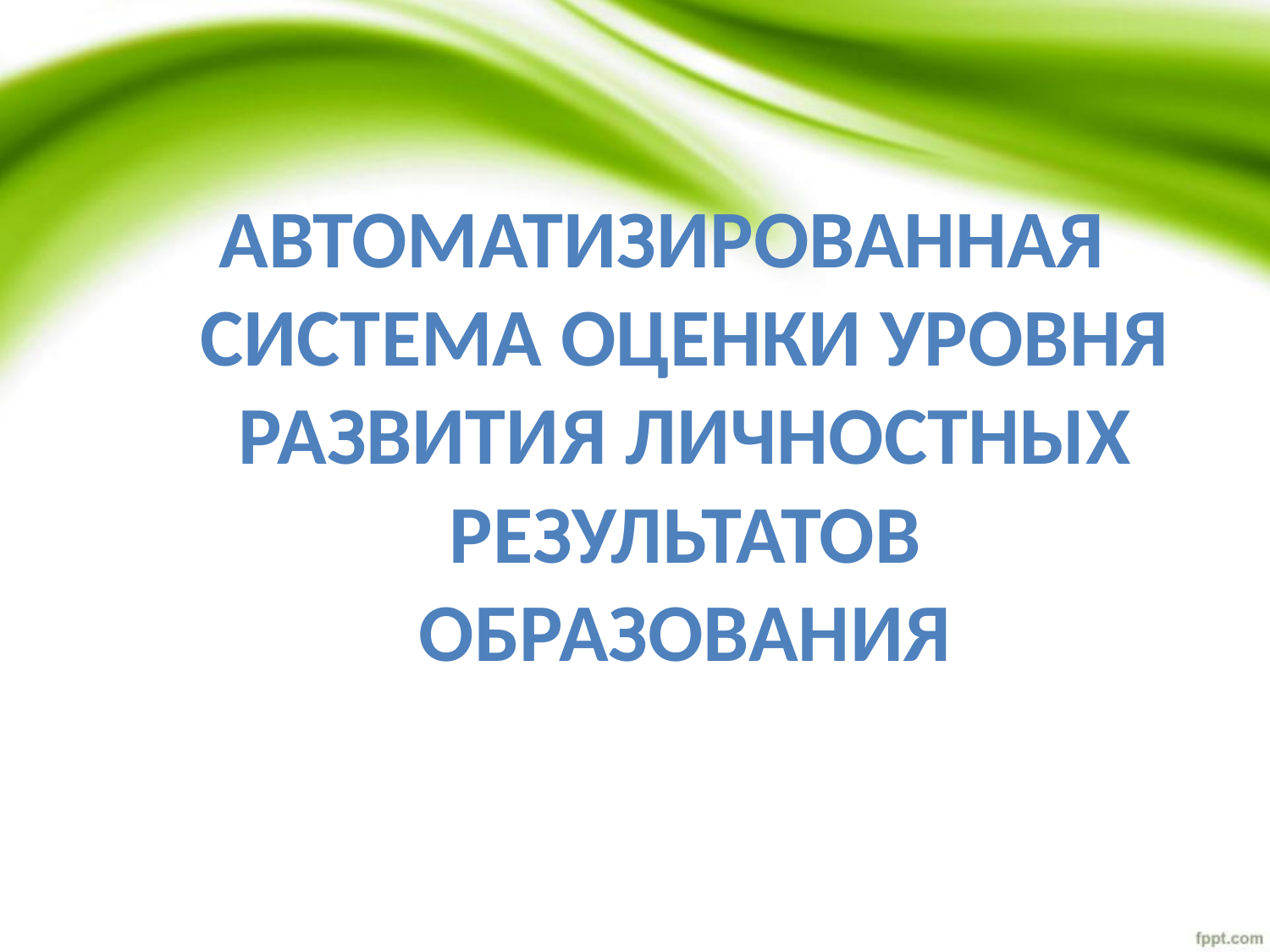

#
Автоматизированная система оценки уровня развития личностных результатов образования